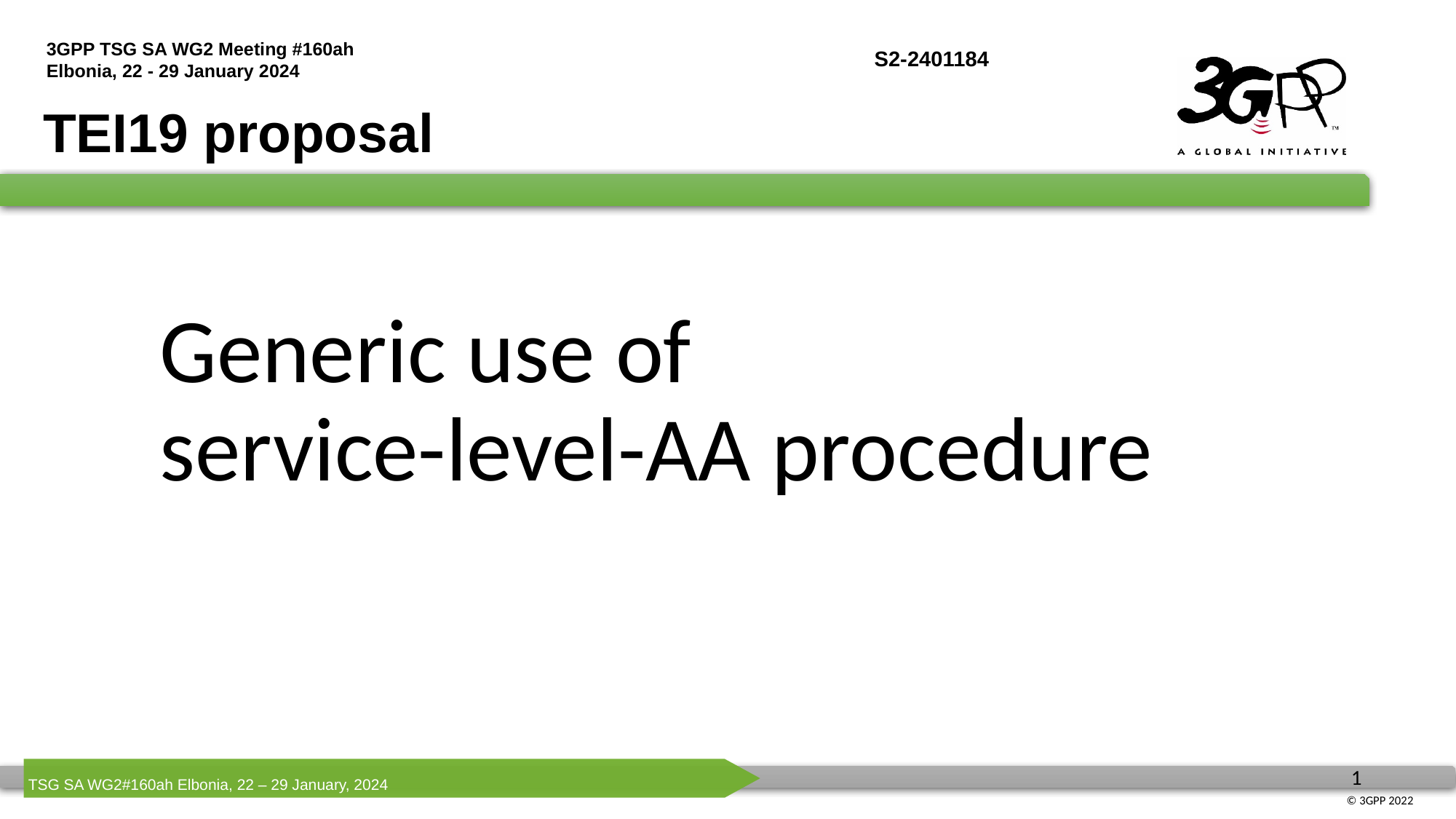

TEI19 proposal
# Generic use of service-level-AA procedure